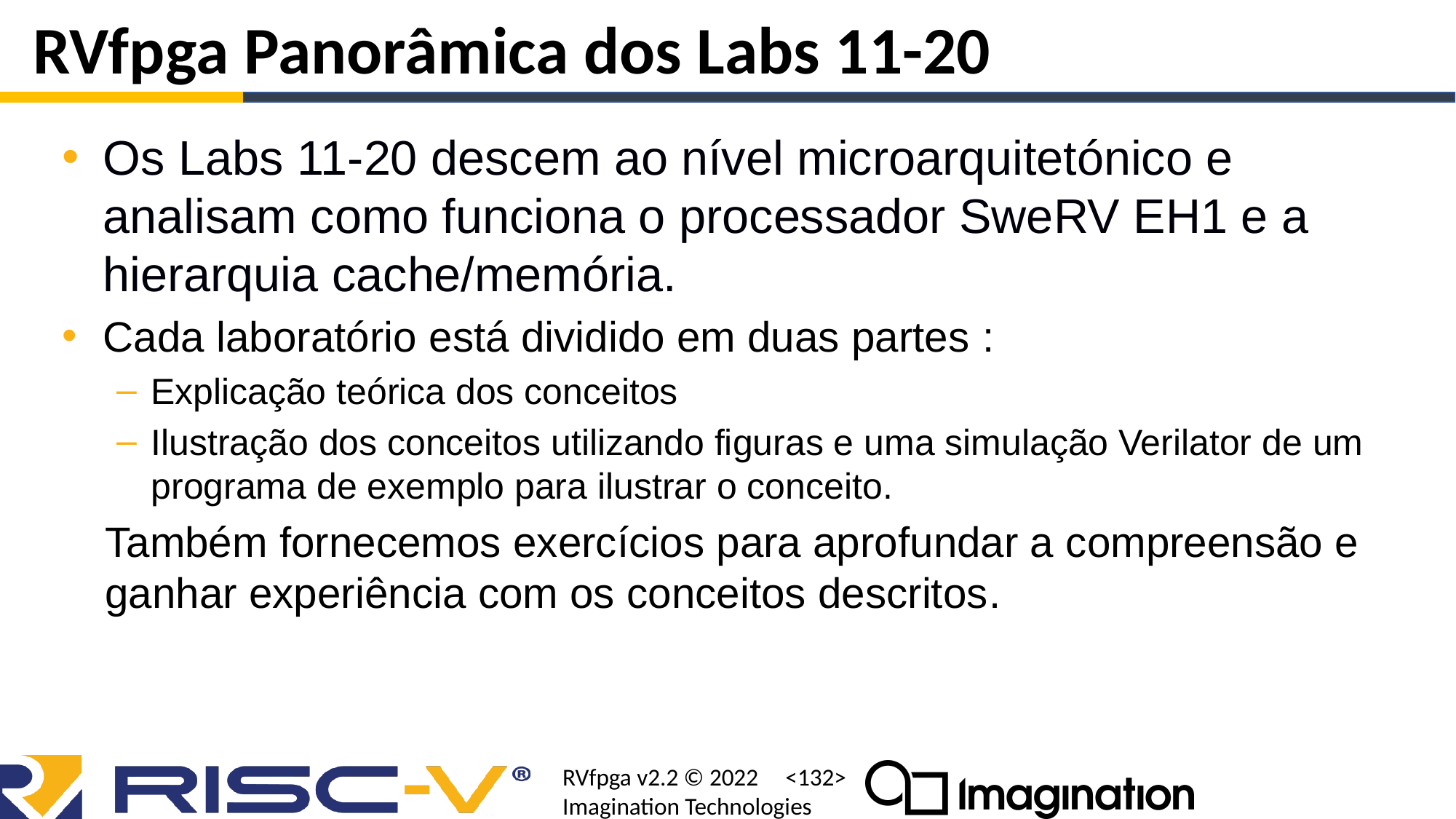

# RVfpga Panorâmica dos Labs 11-20
Os Labs 11-20 descem ao nível microarquitetónico e analisam como funciona o processador SweRV EH1 e a hierarquia cache/memória.
Cada laboratório está dividido em duas partes :
Explicação teórica dos conceitos
Ilustração dos conceitos utilizando figuras e uma simulação Verilator de um programa de exemplo para ilustrar o conceito.
Também fornecemos exercícios para aprofundar a compreensão e ganhar experiência com os conceitos descritos.